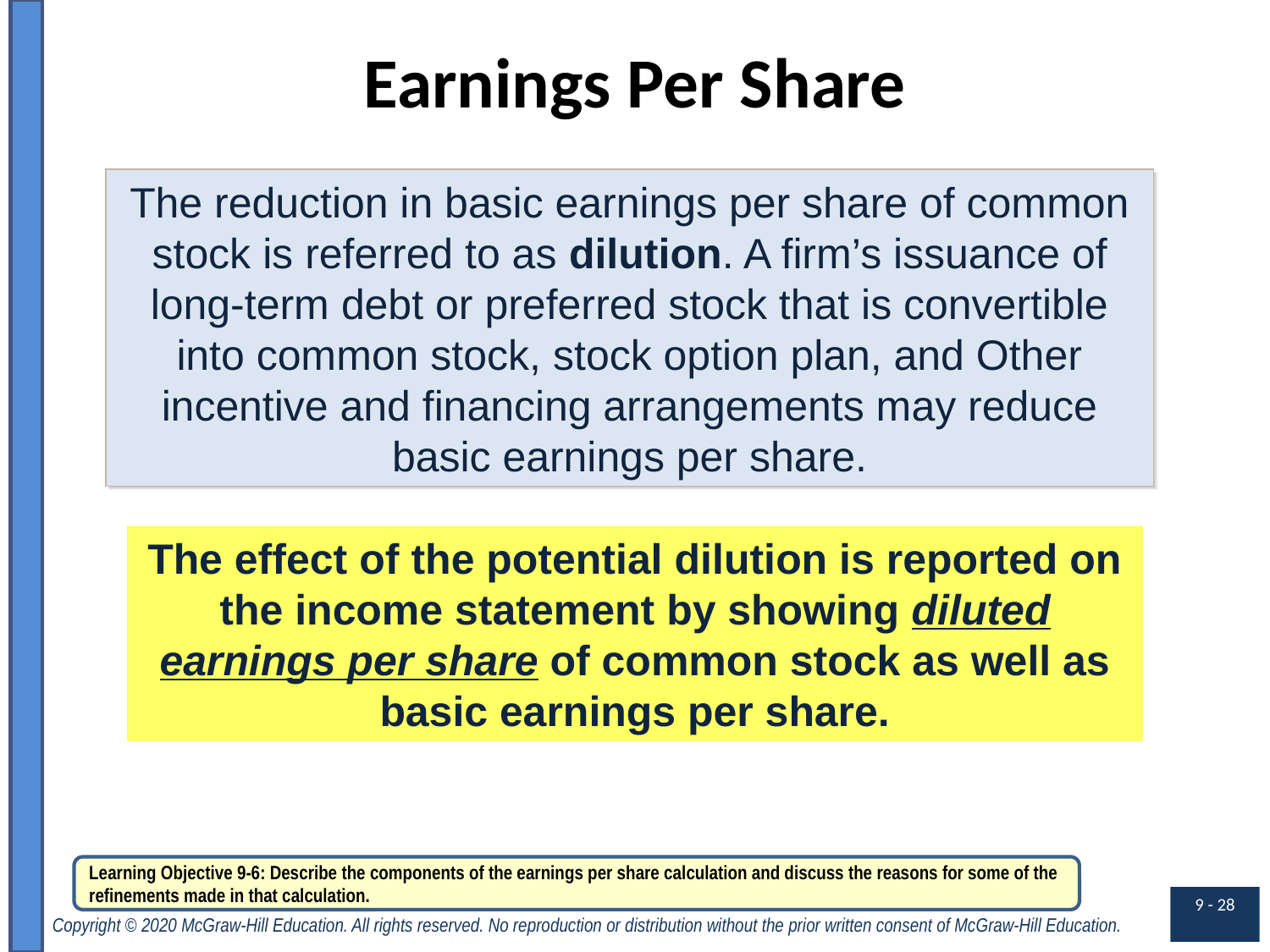

# Earnings Per Share
The reduction in basic earnings per share of common stock is referred to as dilution. A firm’s issuance of long-term debt or preferred stock that is convertible into common stock, stock option plan, and Other incentive and financing arrangements may reduce basic earnings per share.
The effect of the potential dilution is reported on the income statement by showing diluted earnings per share of common stock as well as basic earnings per share.
Learning Objective 9-6: Describe the components of the earnings per share calculation and discuss the reasons for some of the refinements made in that calculation.